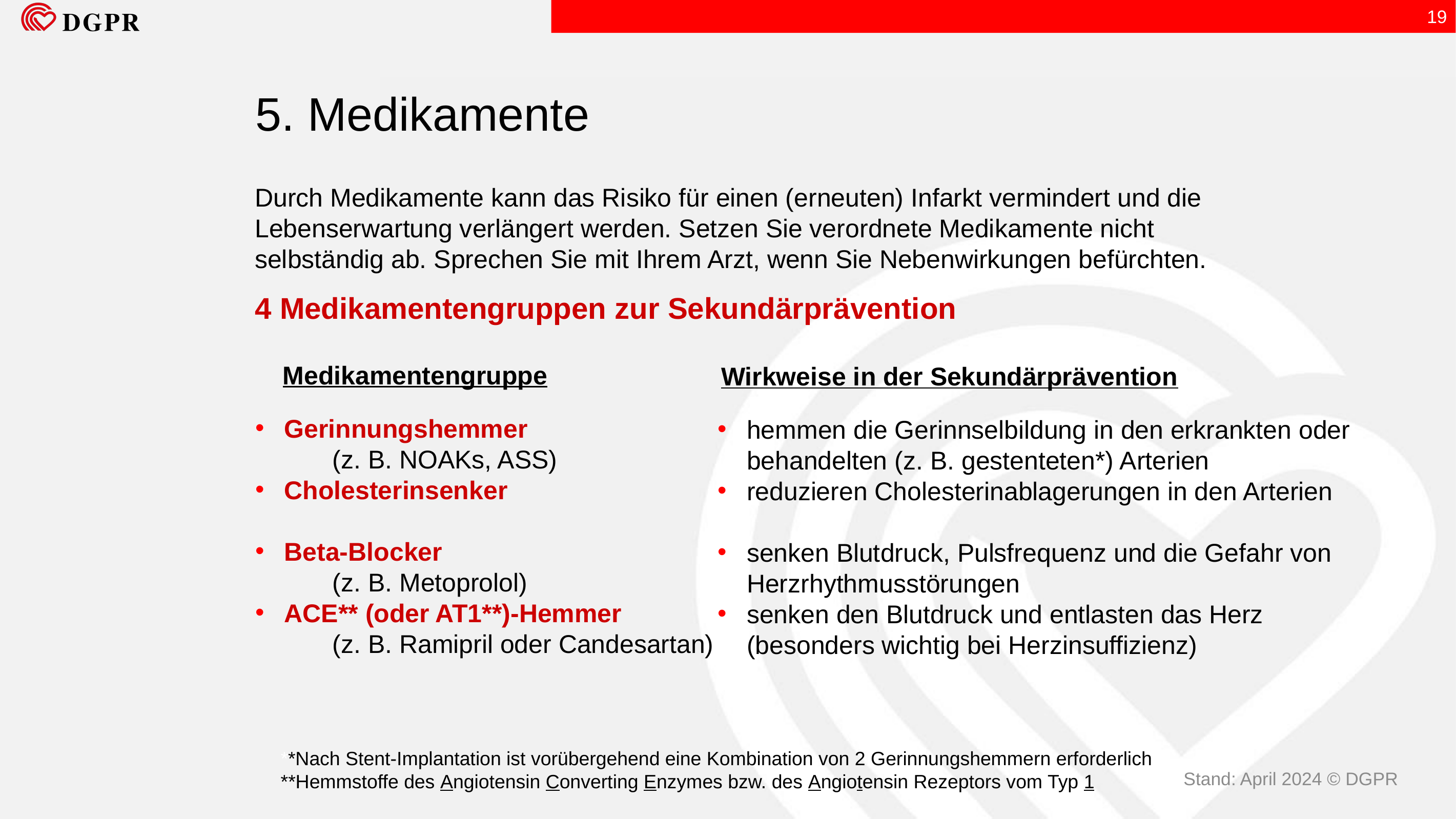

19
5. Medikamente
Durch Medikamente kann das Risiko für einen (erneuten) Infarkt vermindert und die Lebenserwartung verlängert werden. Setzen Sie verordnete Medikamente nicht selbständig ab. Sprechen Sie mit Ihrem Arzt, wenn Sie Nebenwirkungen befürchten.
4 Medikamentengruppen zur Sekundärprävention
Medikamentengruppe
Wirkweise in der Sekundärprävention
Gerinnungshemmer
	(z. B. NOAKs, ASS)
Cholesterinsenker

Beta-Blocker
	(z. B. Metoprolol)
ACE** (oder AT1**)-Hemmer
	(z. B. Ramipril oder Candesartan)
hemmen die Gerinnselbildung in den erkrankten oder behandelten (z. B. gestenteten*) Arterien
reduzieren Cholesterinablagerungen in den Arterien

senken Blutdruck, Pulsfrequenz und die Gefahr von Herzrhythmusstörungen
senken den Blutdruck und entlasten das Herz (besonders wichtig bei Herzinsuffizienz)
**Nach Stent-Implantation ist vorübergehend eine Kombination von 2 Gerinnungshemmern erforderlich
**Hemmstoffe des Angiotensin Converting Enzymes bzw. des Angiotensin Rezeptors vom Typ 1
Stand: April 2024 © DGPR